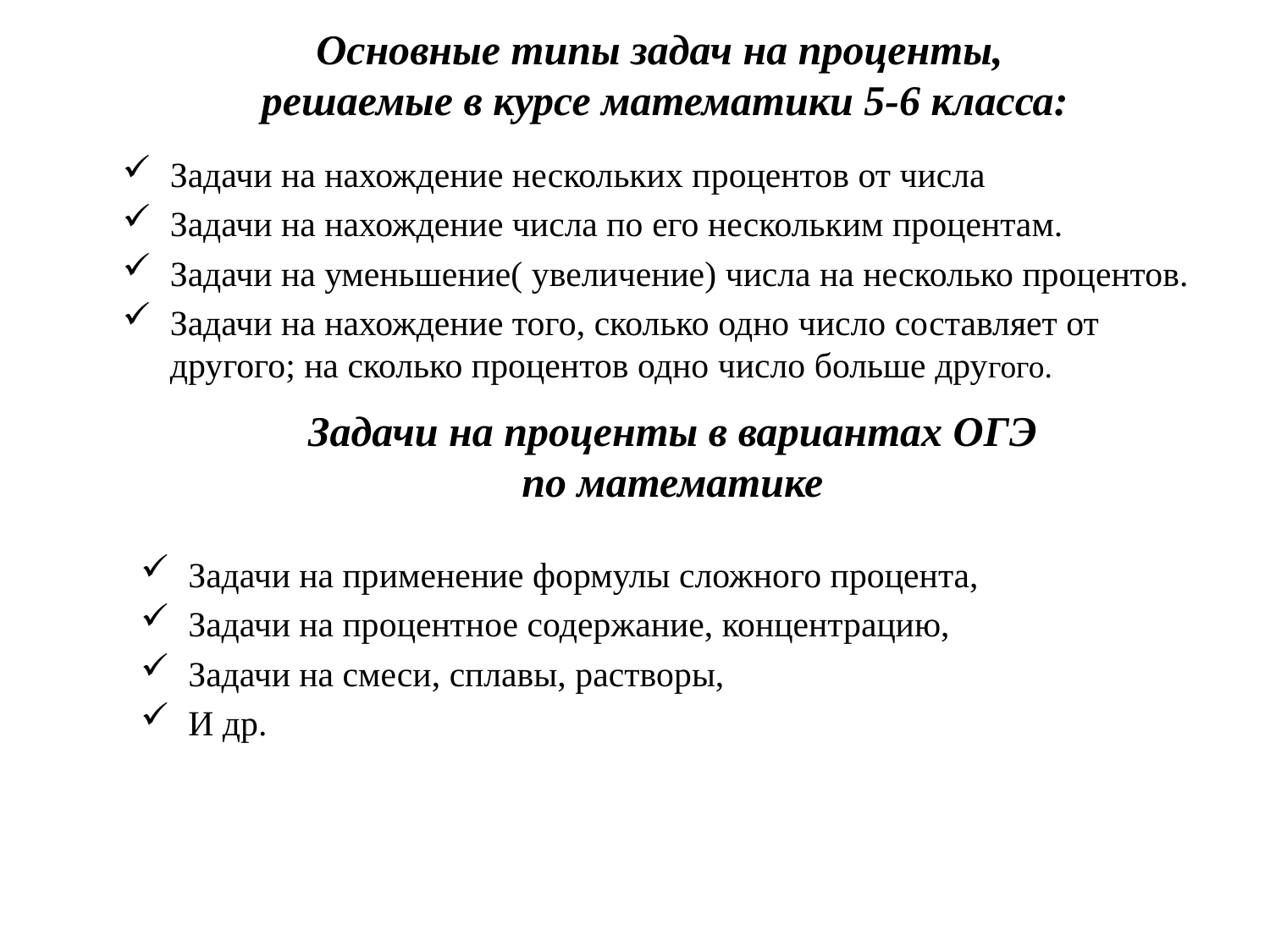

Основные типы задач на проценты,
решаемые в курсе математики 5-6 класса:
Задачи на нахождение нескольких процентов от числа
Задачи на нахождение числа по его нескольким процентам.
Задачи на уменьшение( увеличение) числа на несколько процентов.
Задачи на нахождение того, сколько одно число составляет от другого; на сколько процентов одно число больше другого.
Задачи на проценты в вариантах ОГЭ по математике
Задачи на применение формулы сложного процента,
Задачи на процентное содержание, концентрацию,
Задачи на смеси, сплавы, растворы,
И др.